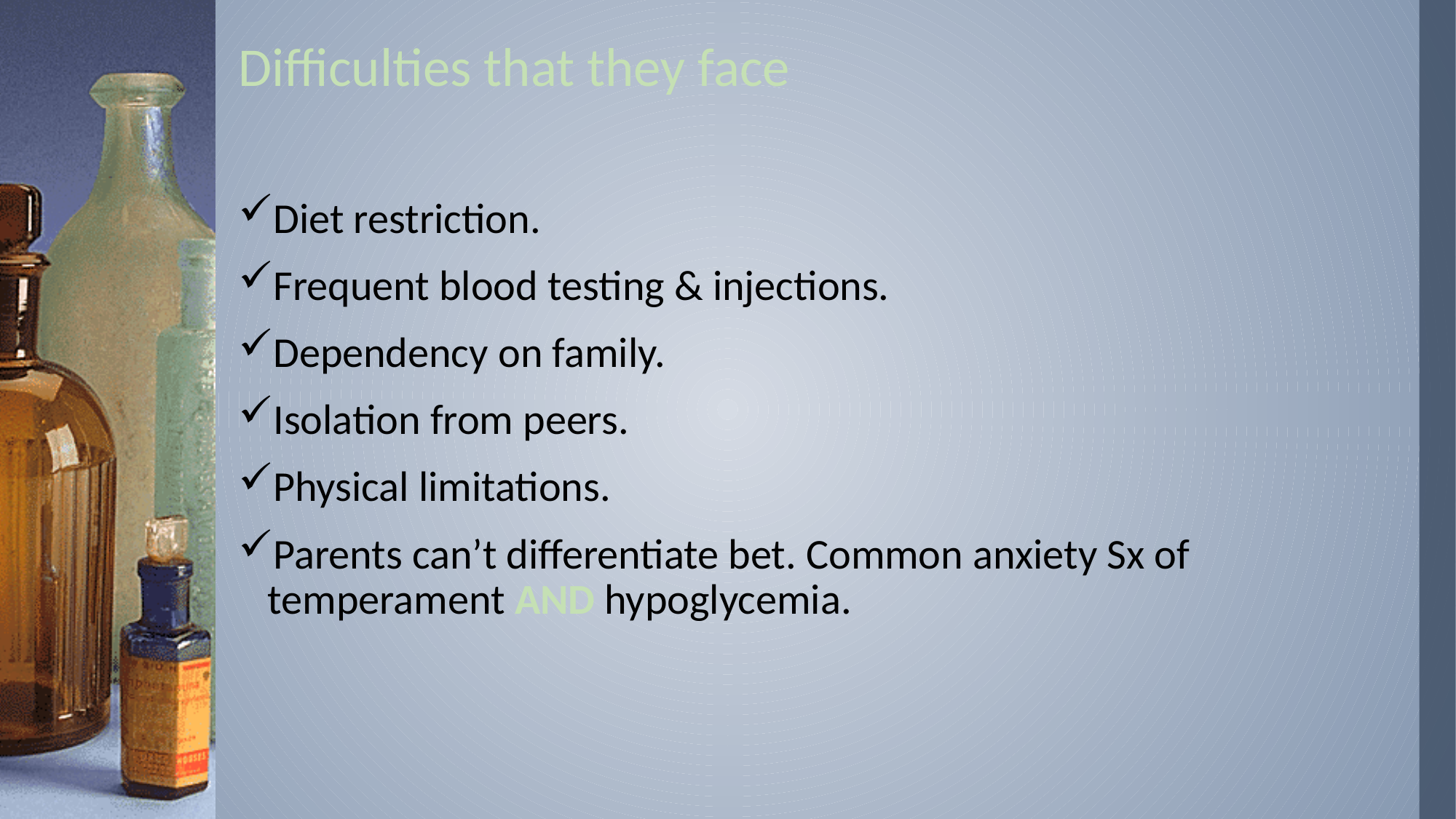

# Difficulties that they face
Diet restriction.
Frequent blood testing & injections.
Dependency on family.
Isolation from peers.
Physical limitations.
Parents can’t differentiate bet. Common anxiety Sx of temperament AND hypoglycemia.